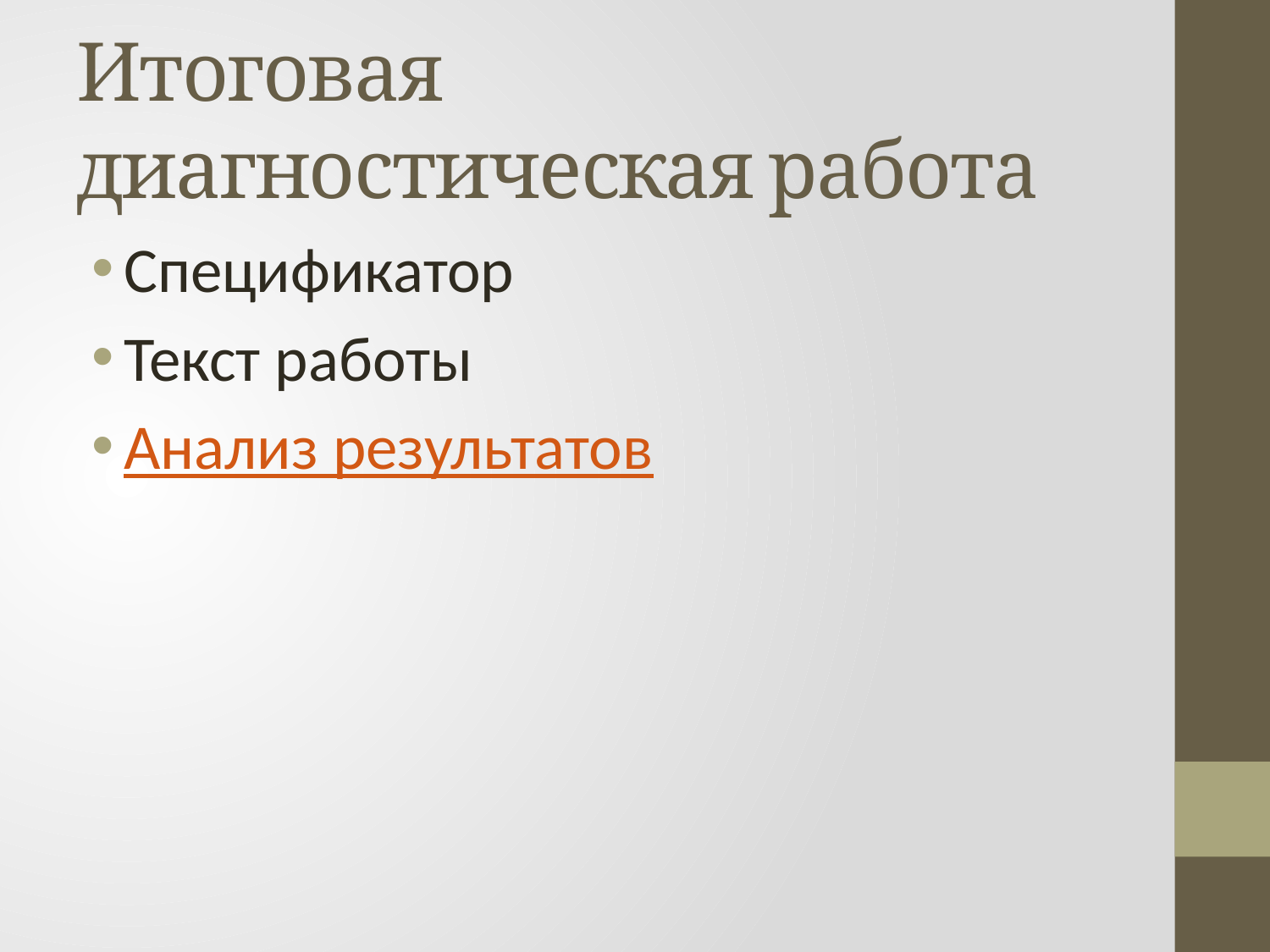

# Итоговая диагностическая работа
Спецификатор
Текст работы
Анализ результатов